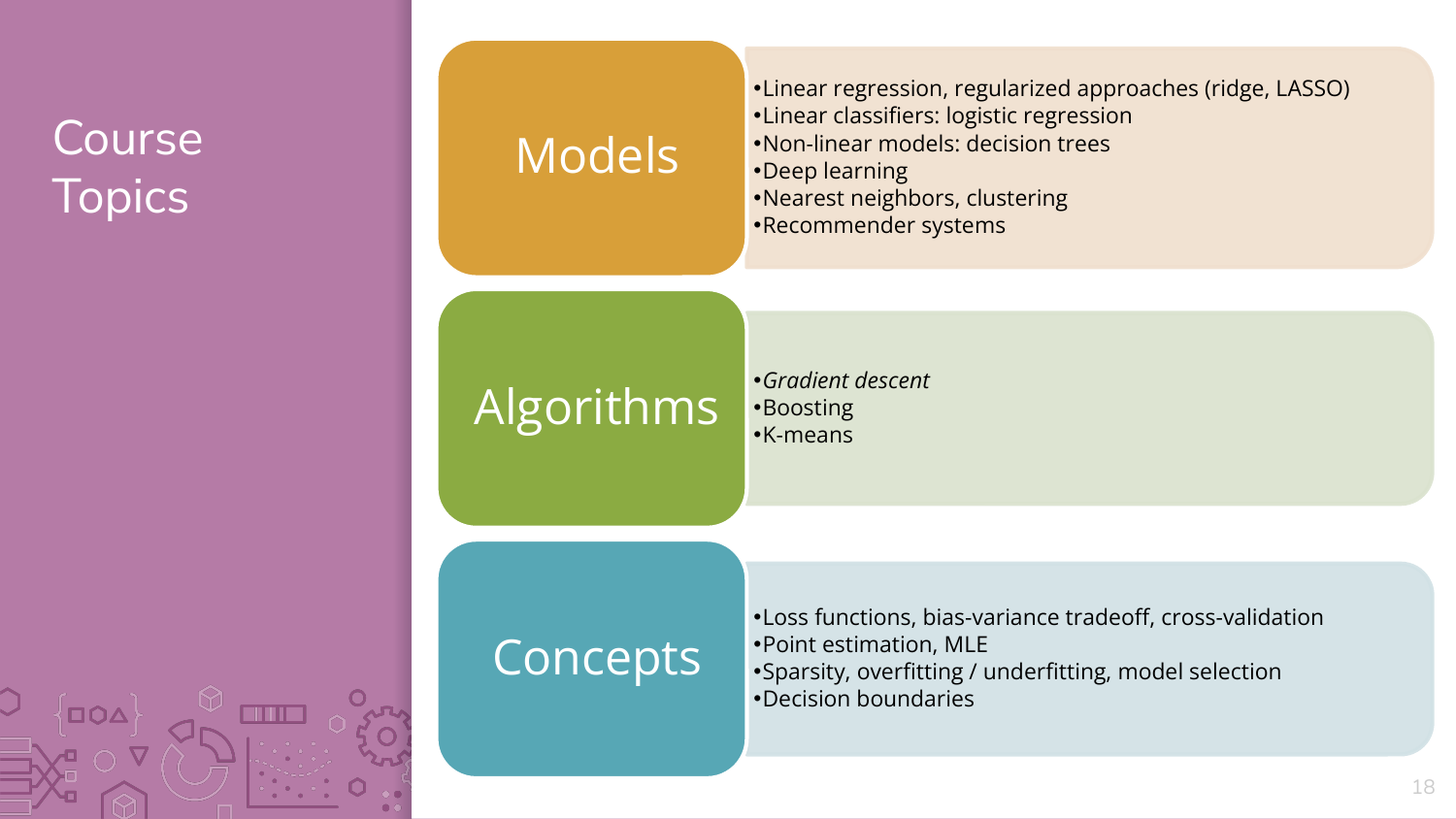

Linear regression, regularized approaches (ridge, LASSO)
Linear classifiers: logistic regression
Non-linear models: decision trees
Deep learning
Nearest neighbors, clustering
Recommender systems
Models
Gradient descent
Boosting
K-means
Algorithms
Loss functions, bias-variance tradeoff, cross-validation
Point estimation, MLE
Sparsity, overfitting / underfitting, model selection
Decision boundaries
Concepts
# Course Topics
18